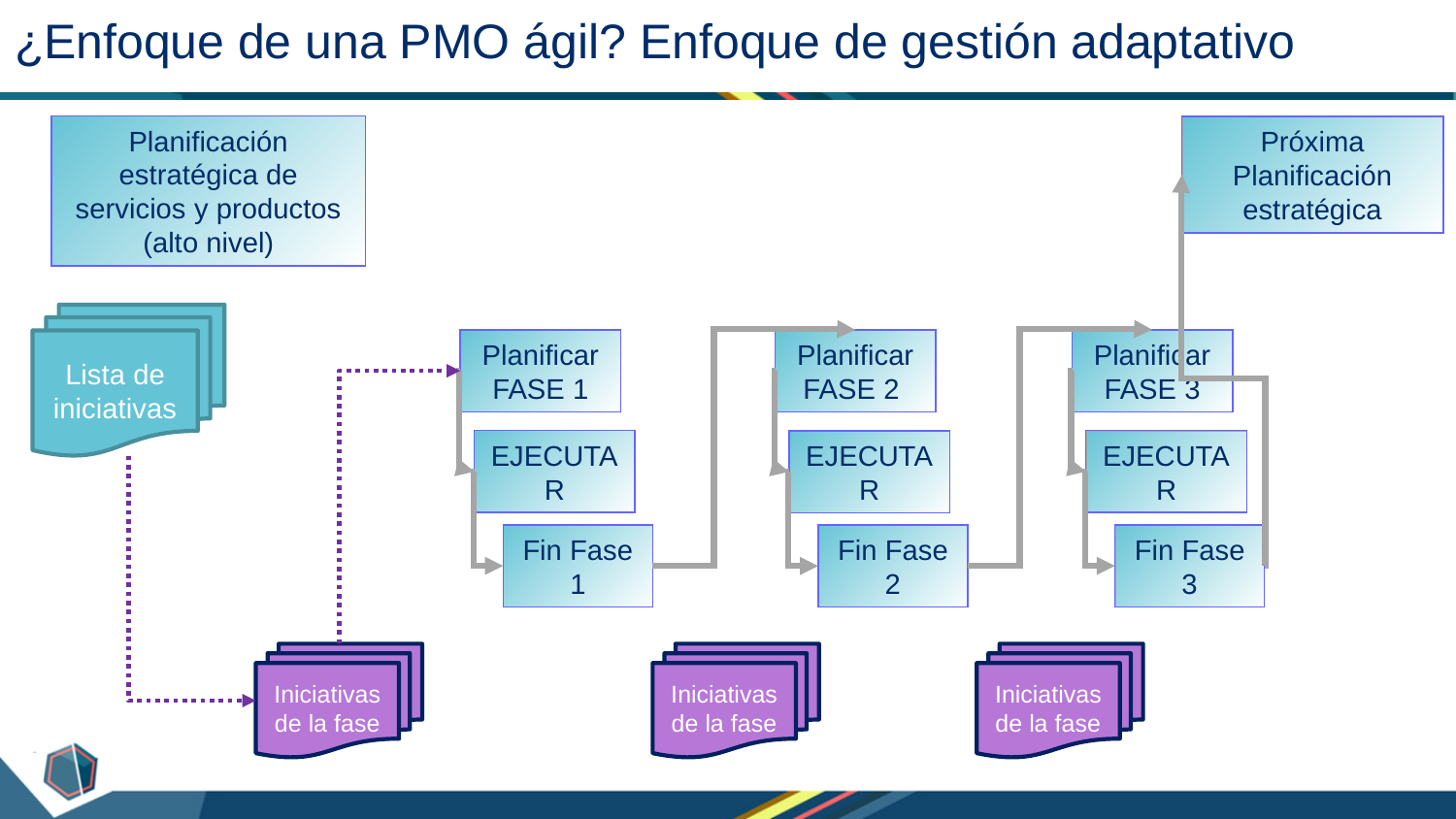

# ¿Enfoque de una PMO ágil? Enfoque de gestión adaptativo
Planificación estratégica de servicios y productos (alto nivel)
Próxima Planificación estratégica
Lista de iniciativas
Planificar FASE 1
Planificar FASE 3
Planificar FASE 2
EJECUTAR
EJECUTAR
EJECUTAR
Fin Fase 1
Fin Fase 3
Fin Fase 2
Iniciativas de la fase
Iniciativas de la fase
Iniciativas de la fase